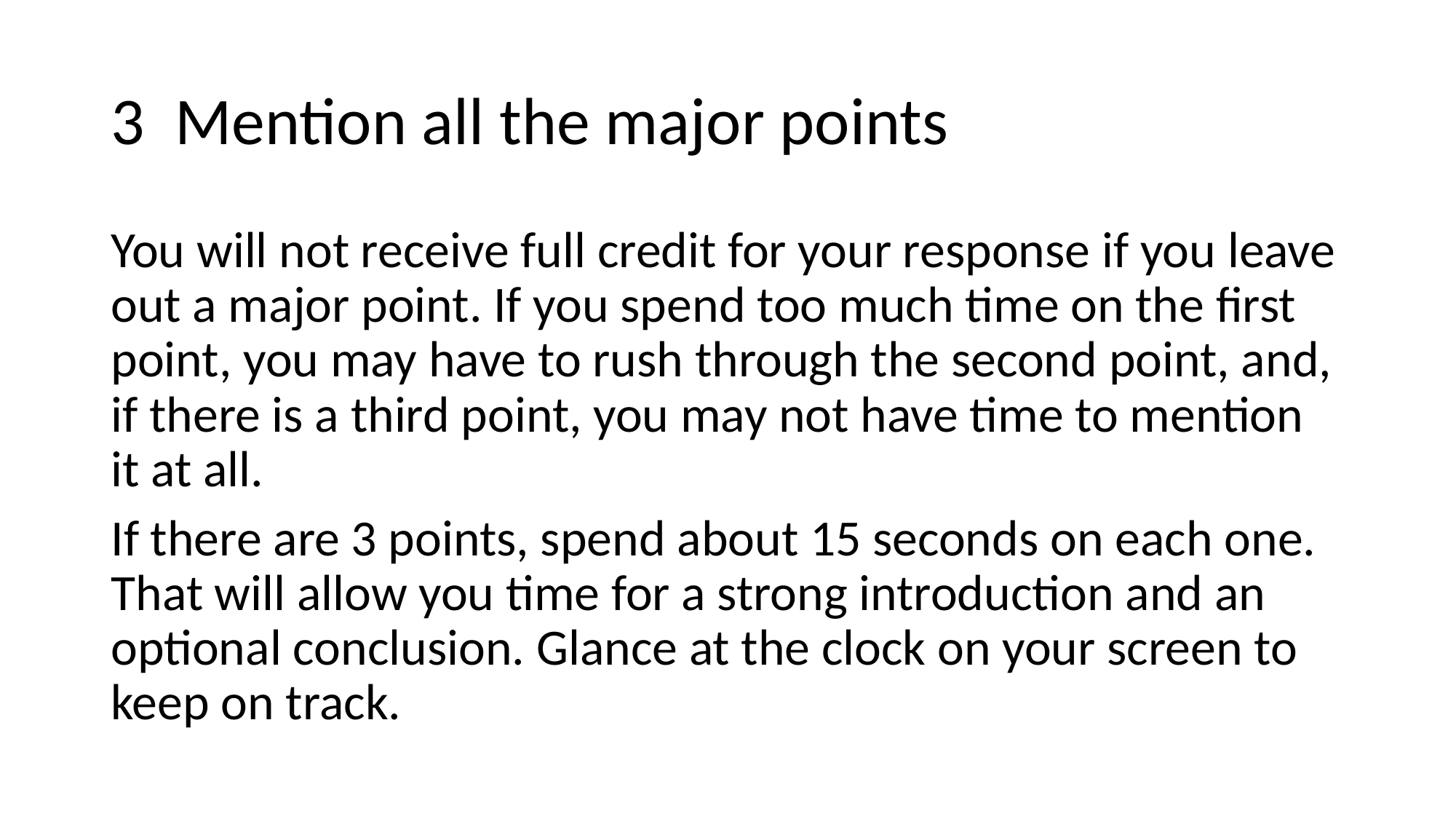

# 3  Mention all the major points
You will not receive full credit for your response if you leave out a major point. If you spend too much time on the first point, you may have to rush through the second point, and, if there is a third point, you may not have time to mention it at all.
If there are 3 points, spend about 15 seconds on each one. That will allow you time for a strong introduction and an optional conclusion. Glance at the clock on your screen to keep on track.